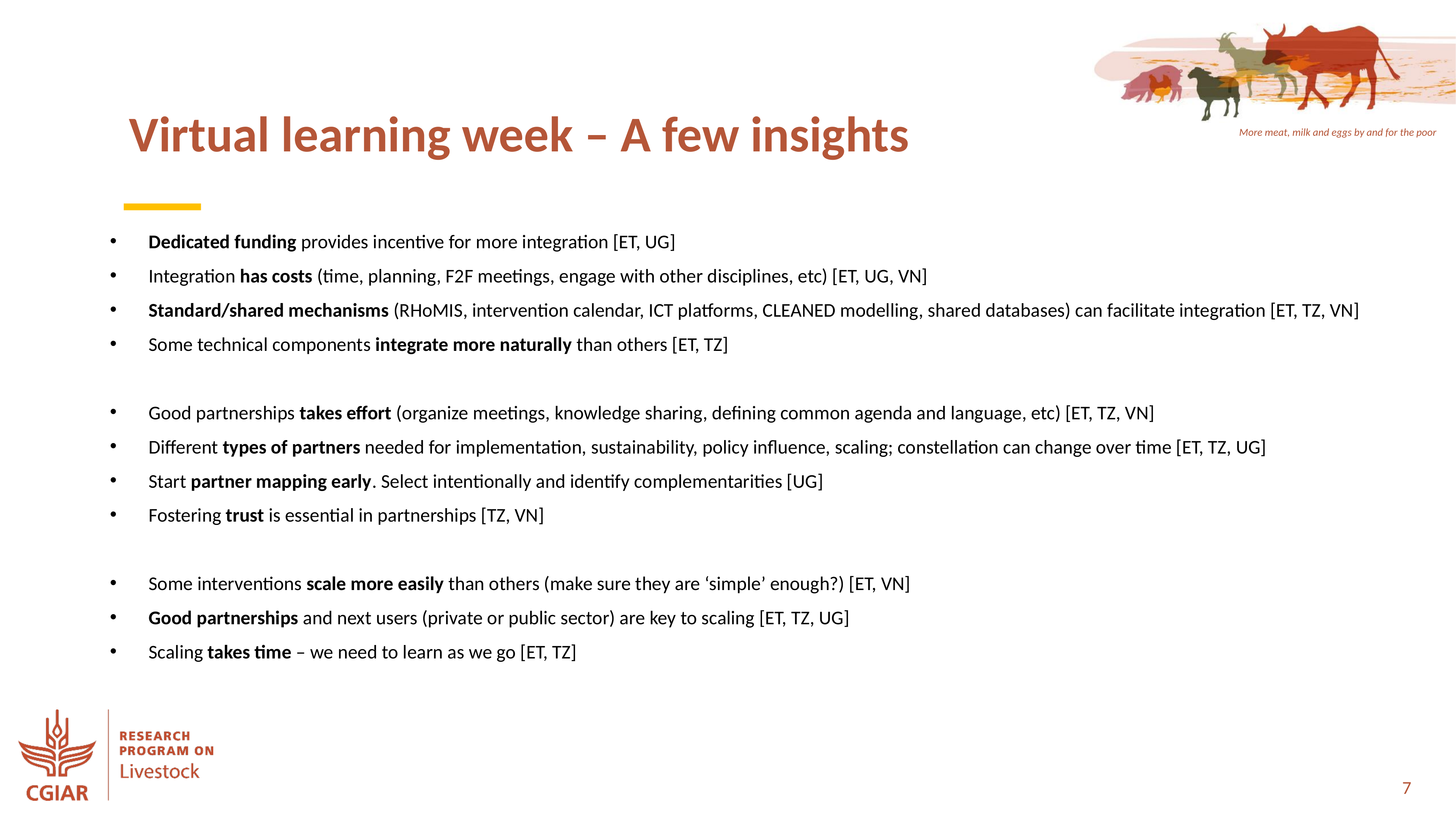

Virtual learning week – A few insights
Dedicated funding provides incentive for more integration [ET, UG]
Integration has costs (time, planning, F2F meetings, engage with other disciplines, etc) [ET, UG, VN]
Standard/shared mechanisms (RHoMIS, intervention calendar, ICT platforms, CLEANED modelling, shared databases) can facilitate integration [ET, TZ, VN]
Some technical components integrate more naturally than others [ET, TZ]

Good partnerships takes effort (organize meetings, knowledge sharing, defining common agenda and language, etc) [ET, TZ, VN]
Different types of partners needed for implementation, sustainability, policy influence, scaling; constellation can change over time [ET, TZ, UG]
Start partner mapping early. Select intentionally and identify complementarities [UG]
Fostering trust is essential in partnerships [TZ, VN]

Some interventions scale more easily than others (make sure they are ‘simple’ enough?) [ET, VN]
Good partnerships and next users (private or public sector) are key to scaling [ET, TZ, UG]
Scaling takes time – we need to learn as we go [ET, TZ]